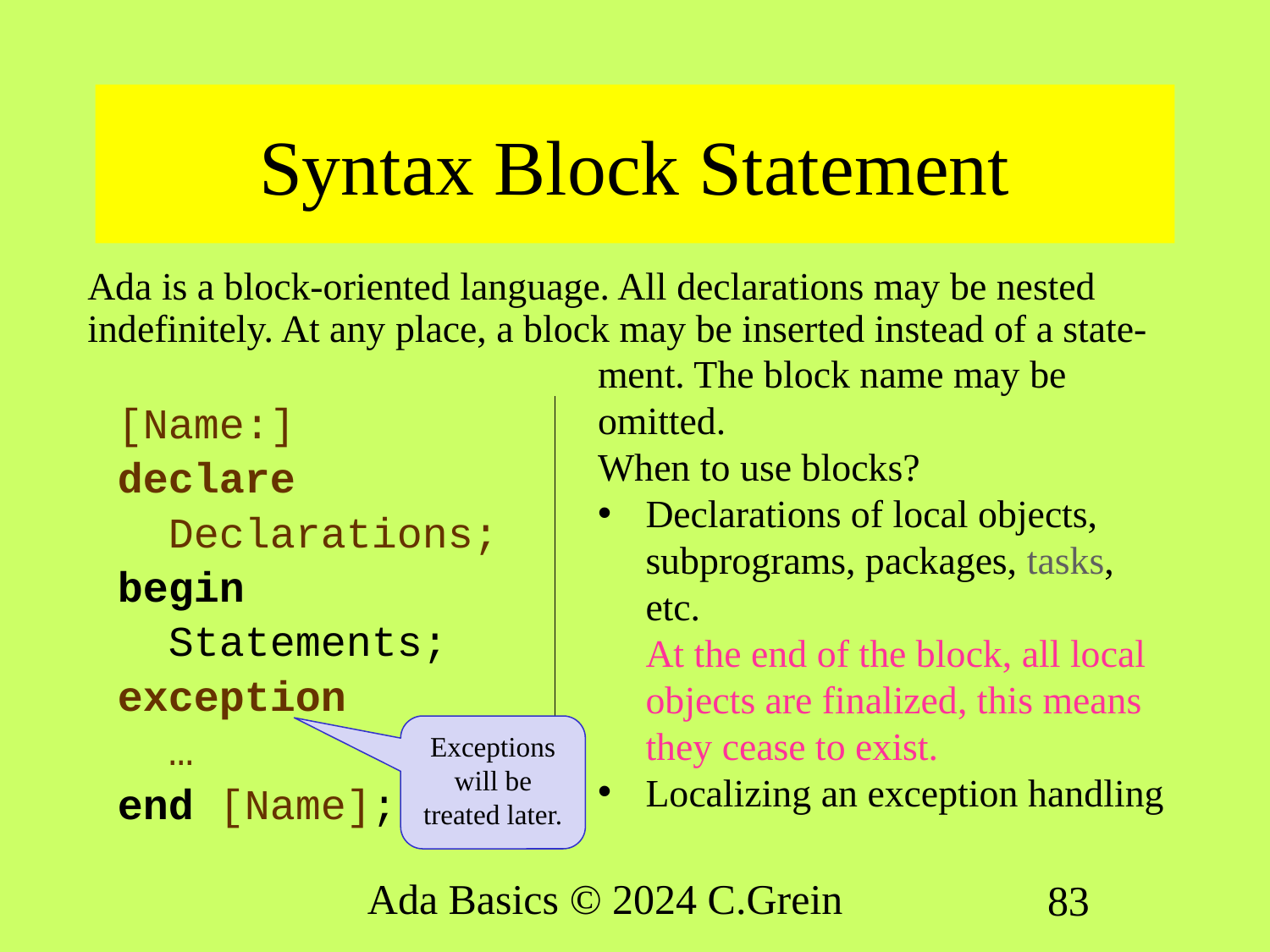

# Syntax Block Statement
Ada is a block-oriented language. All declarations may be nested indefinitely. At any place, a block may be inserted instead of a state-
ment. The block name may be omitted.
When to use blocks?
Declarations of local objects, subprograms, packages, tasks, etc.
At the end of the block, all local objects are finalized, this means they cease to exist.
Localizing an exception handling
[Name:]
declare
  Declarations;
begin
  Statements;
exception
  …
end [Name];
Exceptions will be treated later.
Ada Basics © 2024 C.Grein
83